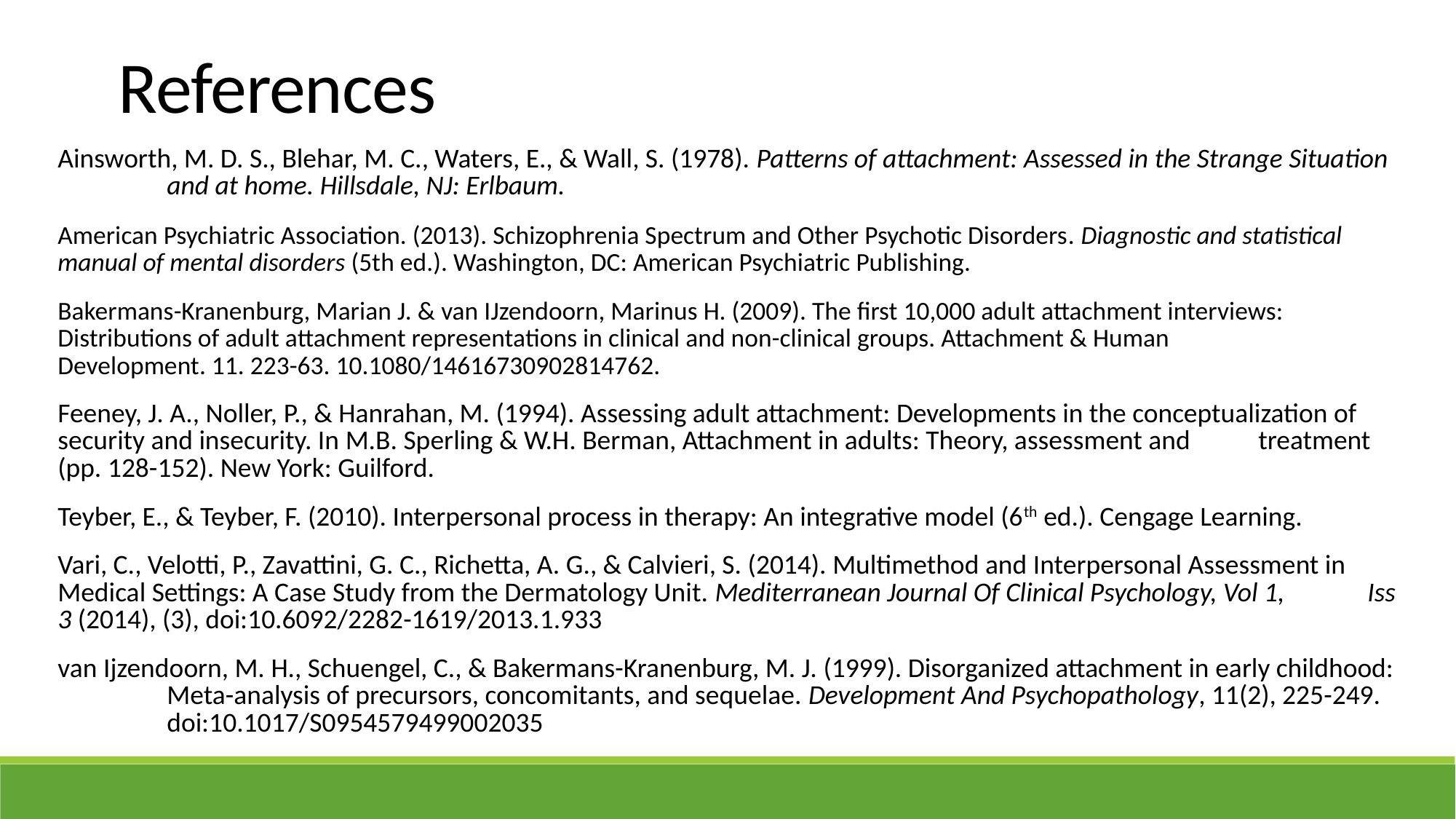

References
Ainsworth, M. D. S., Blehar, M. C., Waters, E., & Wall, S. (1978). Patterns of attachment: Assessed in the Strange Situation 	and at home. Hillsdale, NJ: Erlbaum.
American Psychiatric Association. (2013). Schizophrenia Spectrum and Other Psychotic Disorders. Diagnostic and statistical 	manual of mental disorders (5th ed.). Washington, DC: American Psychiatric Publishing.
Bakermans-Kranenburg, Marian J. & van IJzendoorn, Marinus H. (2009). The first 10,000 adult attachment interviews: 	Distributions of adult attachment representations in clinical and non-clinical groups. Attachment & Human 	Development. 11. 223-63. 10.1080/14616730902814762.
Feeney, J. A., Noller, P., & Hanrahan, M. (1994). Assessing adult attachment: Developments in the conceptualization of 	security and insecurity. In M.B. Sperling & W.H. Berman, Attachment in adults: Theory, assessment and 	treatment (pp. 128-152). New York: Guilford.
Teyber, E., & Teyber, F. (2010). Interpersonal process in therapy: An integrative model (6th ed.). Cengage Learning.
Vari, C., Velotti, P., Zavattini, G. C., Richetta, A. G., & Calvieri, S. (2014). Multimethod and Interpersonal Assessment in 	Medical Settings: A Case Study from the Dermatology Unit. Mediterranean Journal Of Clinical Psychology, Vol 1, 	Iss 3 (2014), (3), doi:10.6092/2282-1619/2013.1.933
van Ijzendoorn, M. H., Schuengel, C., & Bakermans-Kranenburg, M. J. (1999). Disorganized attachment in early childhood: 	Meta-analysis of precursors, concomitants, and sequelae. Development And Psychopathology, 11(2), 225-249. 	doi:10.1017/S0954579499002035